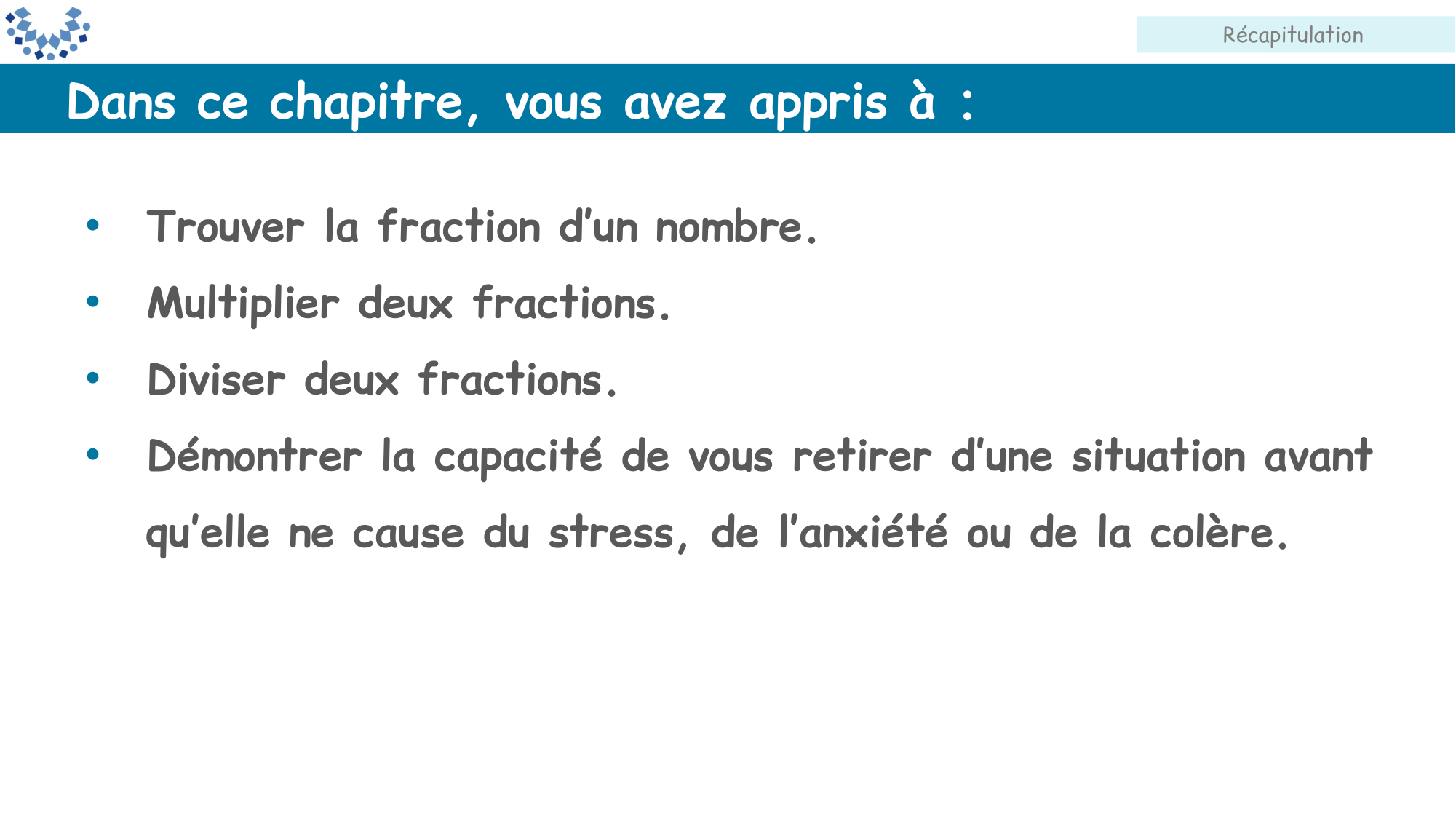

Récapitulation
Dans ce chapitre, vous avez appris à :
Trouver la fraction d’un nombre.
Multiplier deux fractions.
Diviser deux fractions.
Démontrer la capacité de vous retirer d’une situation avant qu’elle ne cause du stress, de l’anxiété ou de la colère.